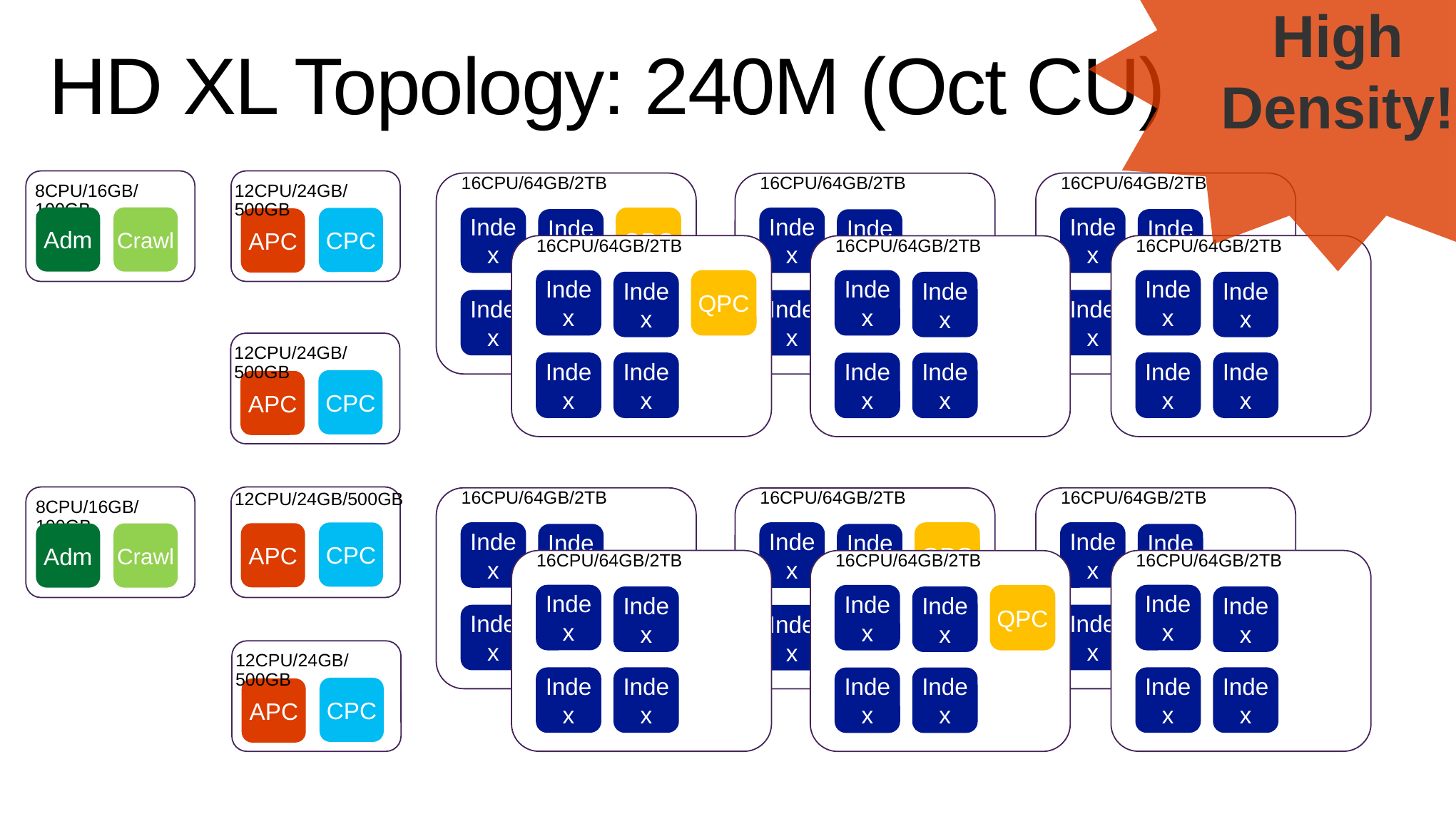

High Density!
# HD XL Topology: 240M (Oct CU)
8CPU/16GB/100GB
12CPU/24GB/500GB

CPC
APC
16CPU/64GB/2TB

Index
QPC
Index
Index
Index
16CPU/64GB/2TB

Index
Index
Index
Index
16CPU/64GB/2TB

Index
Index
Index
Index

Adm
Crawl
16CPU/64GB/2TB

Index
QPC
Index
Index
Index
16CPU/64GB/2TB

Index
Index
Index
Index
16CPU/64GB/2TB

Index
Index
Index
Index
12CPU/24GB/500GB

CPC
APC
16CPU/64GB/2TB

Index
Index
Index
Index
16CPU/64GB/2TB

Index
Index
Index
Index
16CPU/64GB/2TB

Index
QPC
Index
Index
Index
8CPU/16GB/100GB
12CPU/24GB/500GB

CPC
APC
Adm
Crawl
16CPU/64GB/2TB

Index
Index
Index
Index
16CPU/64GB/2TB

Index
Index
Index
Index
16CPU/64GB/2TB

Index
QPC
Index
Index
Index
12CPU/24GB/500GB

CPC
APC